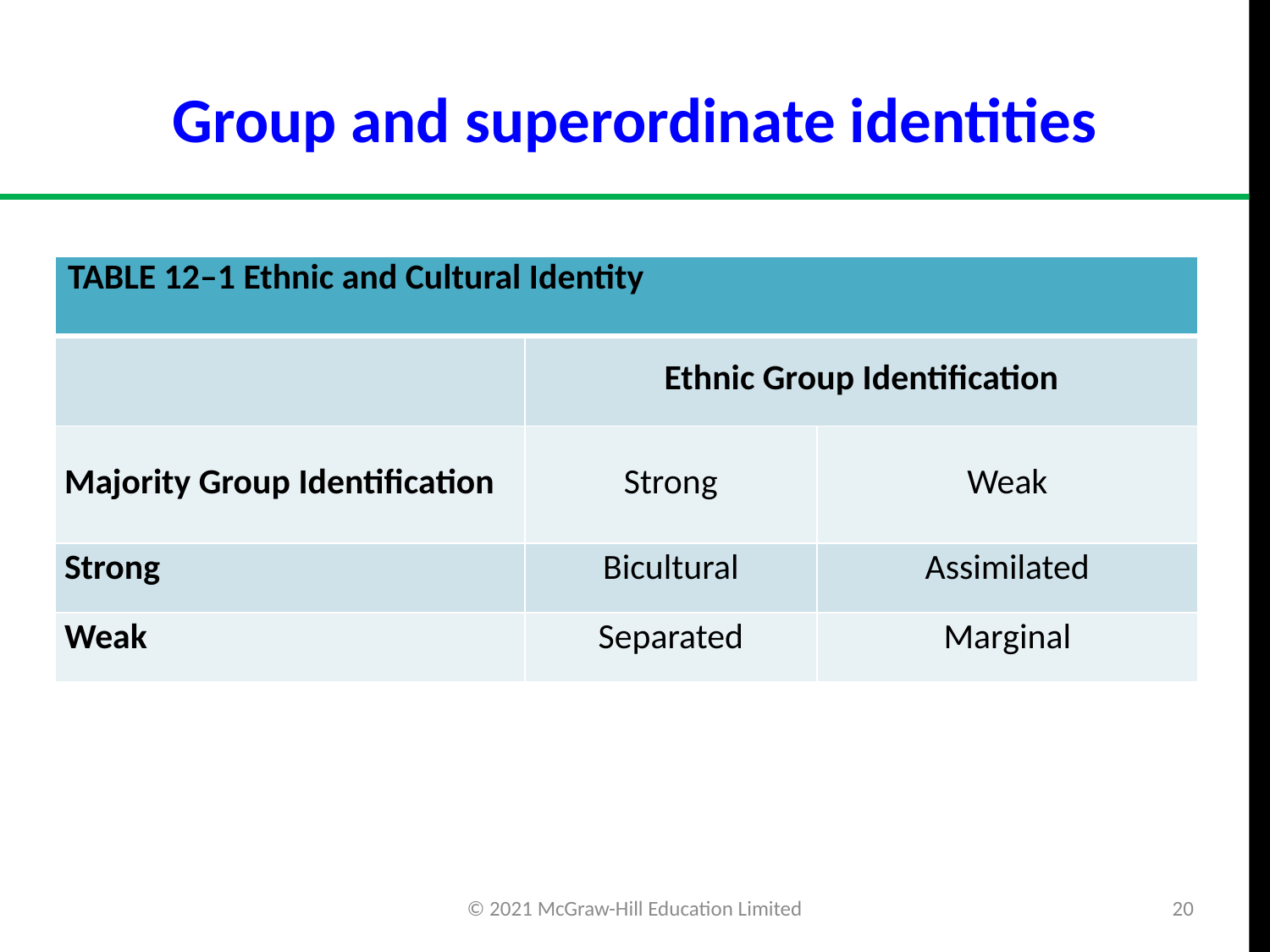

# Group and superordinate identities
| TABLE 12–1 Ethnic and Cultural Identity |  |  |
| --- | --- | --- |
|  | Ethnic Group Identification |  |
| Majority Group Identification | Strong | Weak |
| Strong | Bicultural | Assimilated |
| Weak | Separated | Marginal |
© 2021 McGraw-Hill Education Limited
20